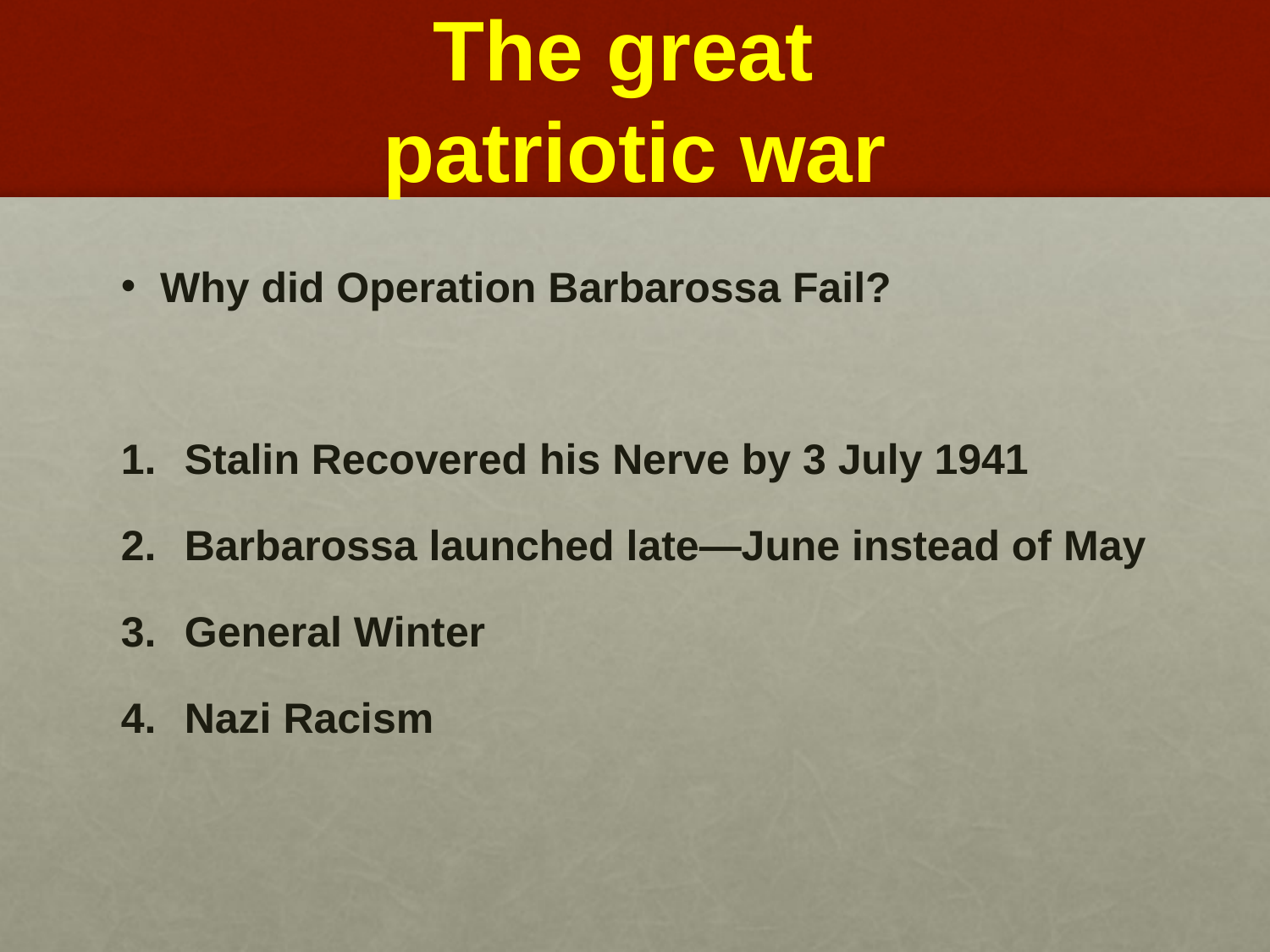

# The great patriotic war
Why did Operation Barbarossa Fail?

Stalin Recovered his Nerve by 3 July 1941
Barbarossa launched late—June instead of May
General Winter
Nazi Racism